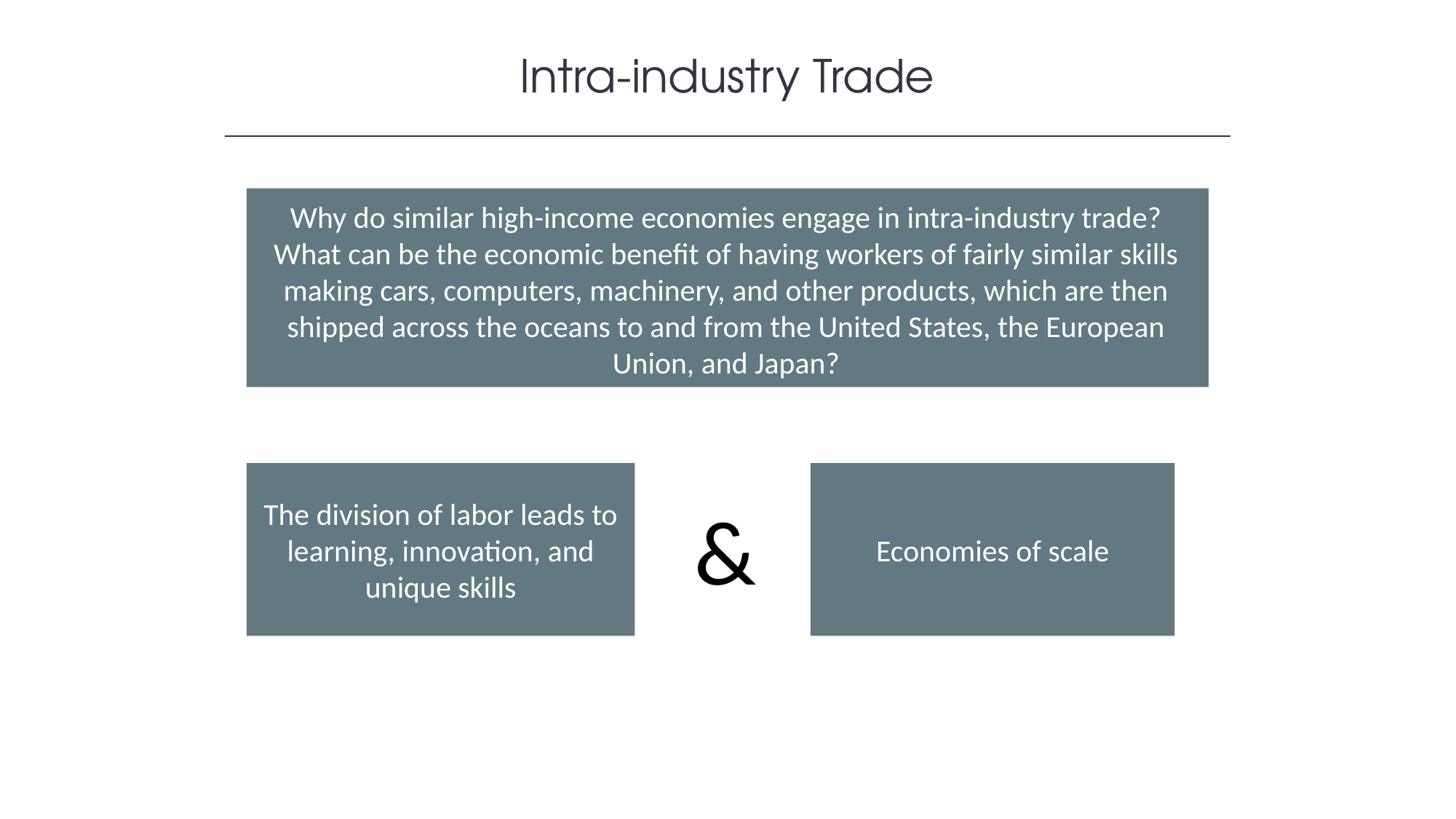

Intra-industry Trade

Why do similar high-income economies engage in intra-industry trade? What can be the economic benefit of having workers of fairly similar skills making cars, computers, machinery, and other products, which are then shipped across the oceans to and from the United States, the European Union, and Japan?
The division of labor leads to learning, innovation, and unique skills
Economies of scale
&